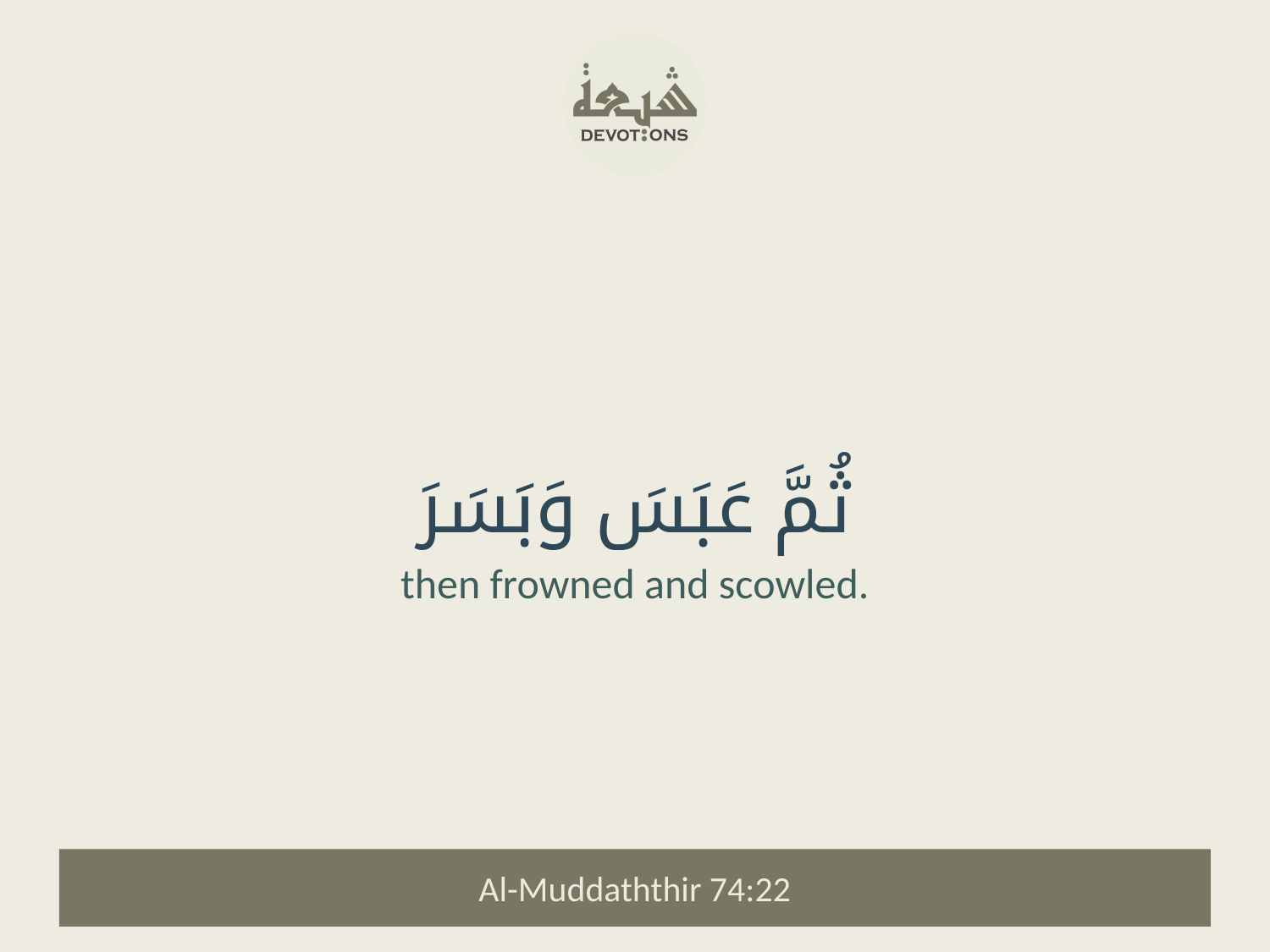

ثُمَّ عَبَسَ وَبَسَرَ
then frowned and scowled.
Al-Muddaththir 74:22